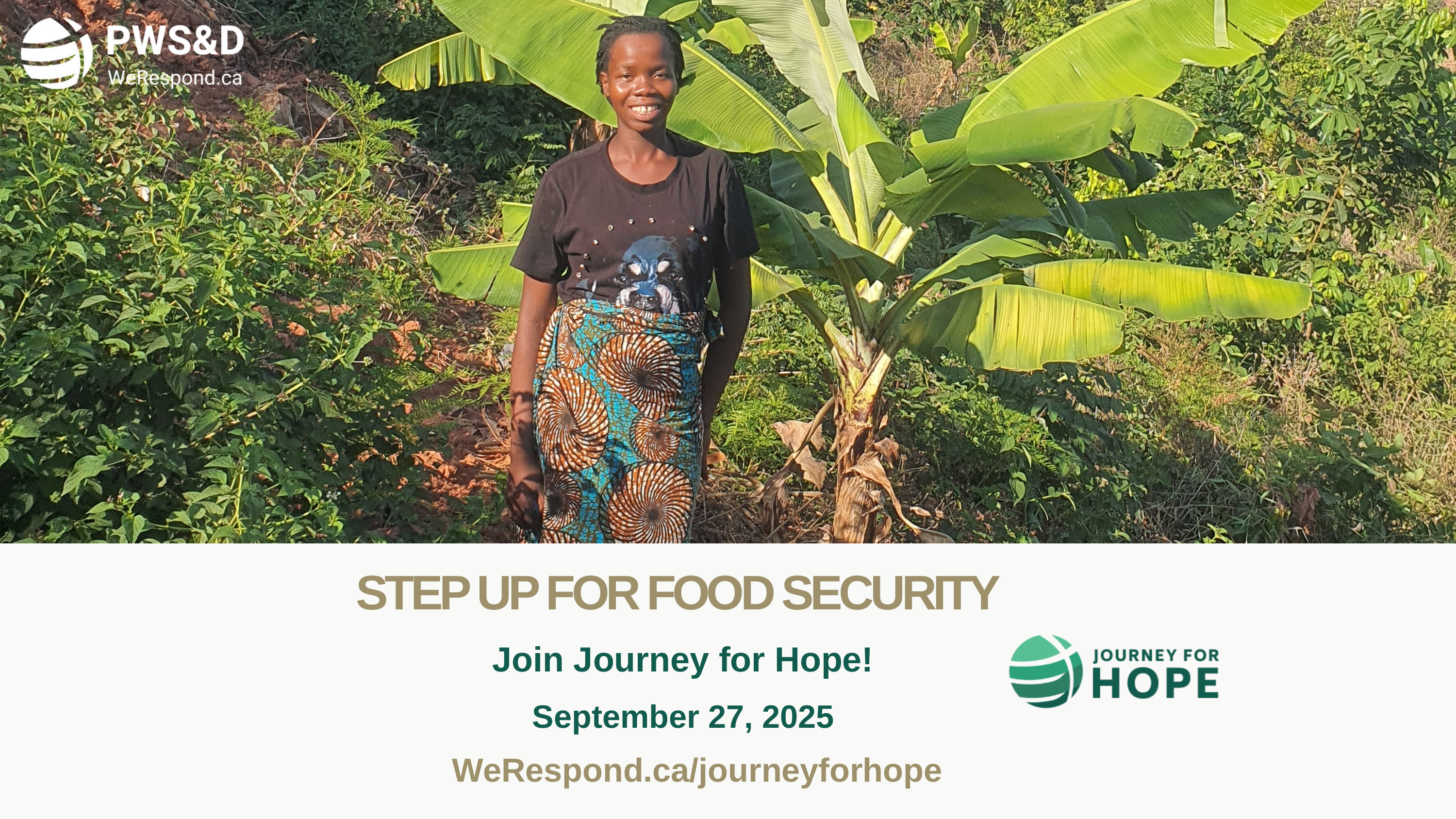

STEP UP FOR FOOD SECURITY
Join Journey for Hope!
September 27, 2025

WeRespond.ca/journeyforhope